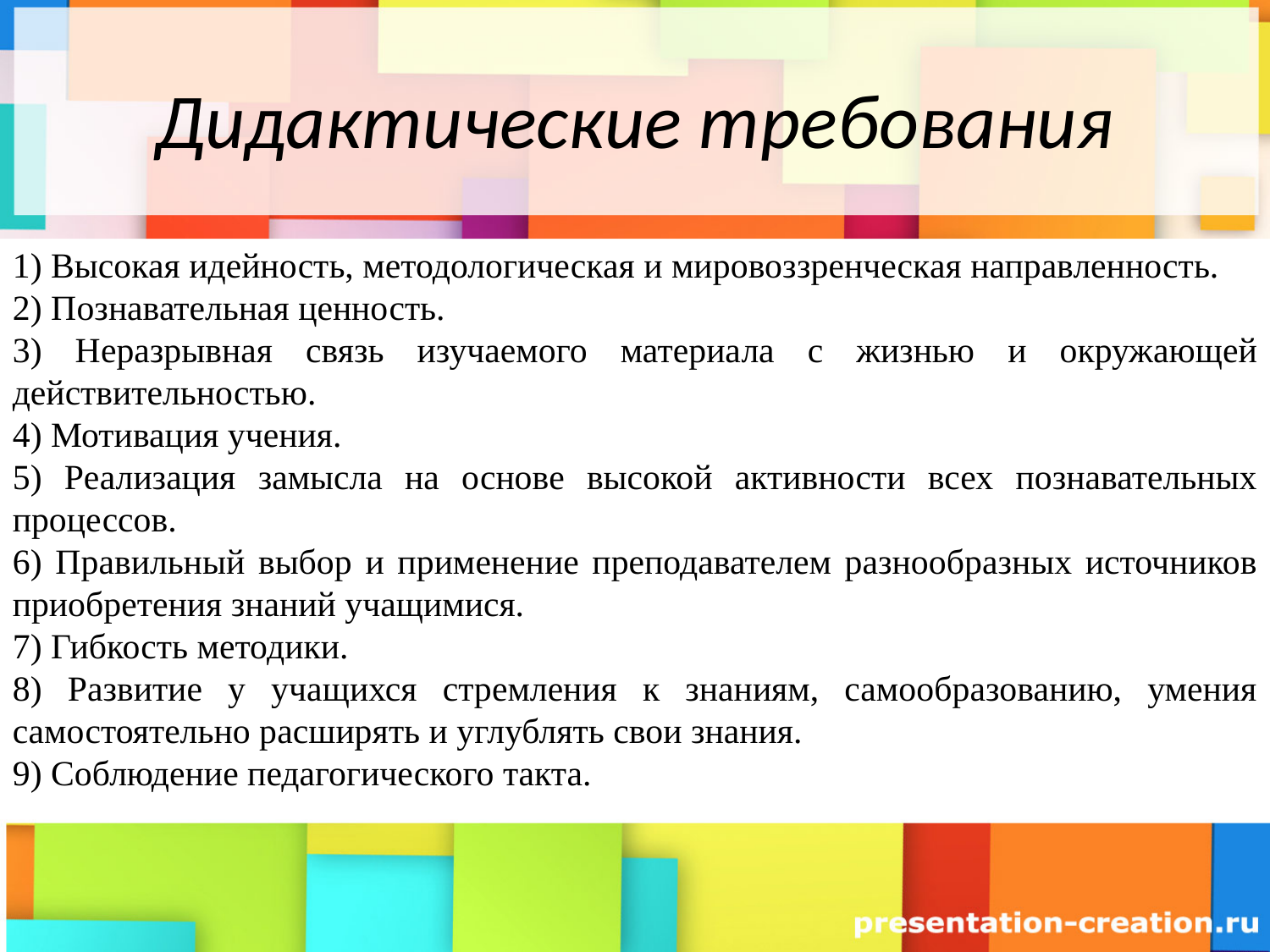

# Дидактические требования
1) Высокая идейность, методологическая и мировоззренческая направленность.
2) Познавательная ценность.
3) Неразрывная связь изучаемого материала с жизнью и окружающей действительностью.
4) Мотивация учения.
5) Реализация замысла на основе высокой активности всех познавательных процессов.
6) Правильный выбор и применение преподавателем разнообразных источников приобретения знаний учащимися.
7) Гибкость методики.
8) Развитие у учащихся стремления к знаниям, самообразованию, умения самостоятельно расширять и углублять свои знания.
9) Соблюдение педагогического такта.